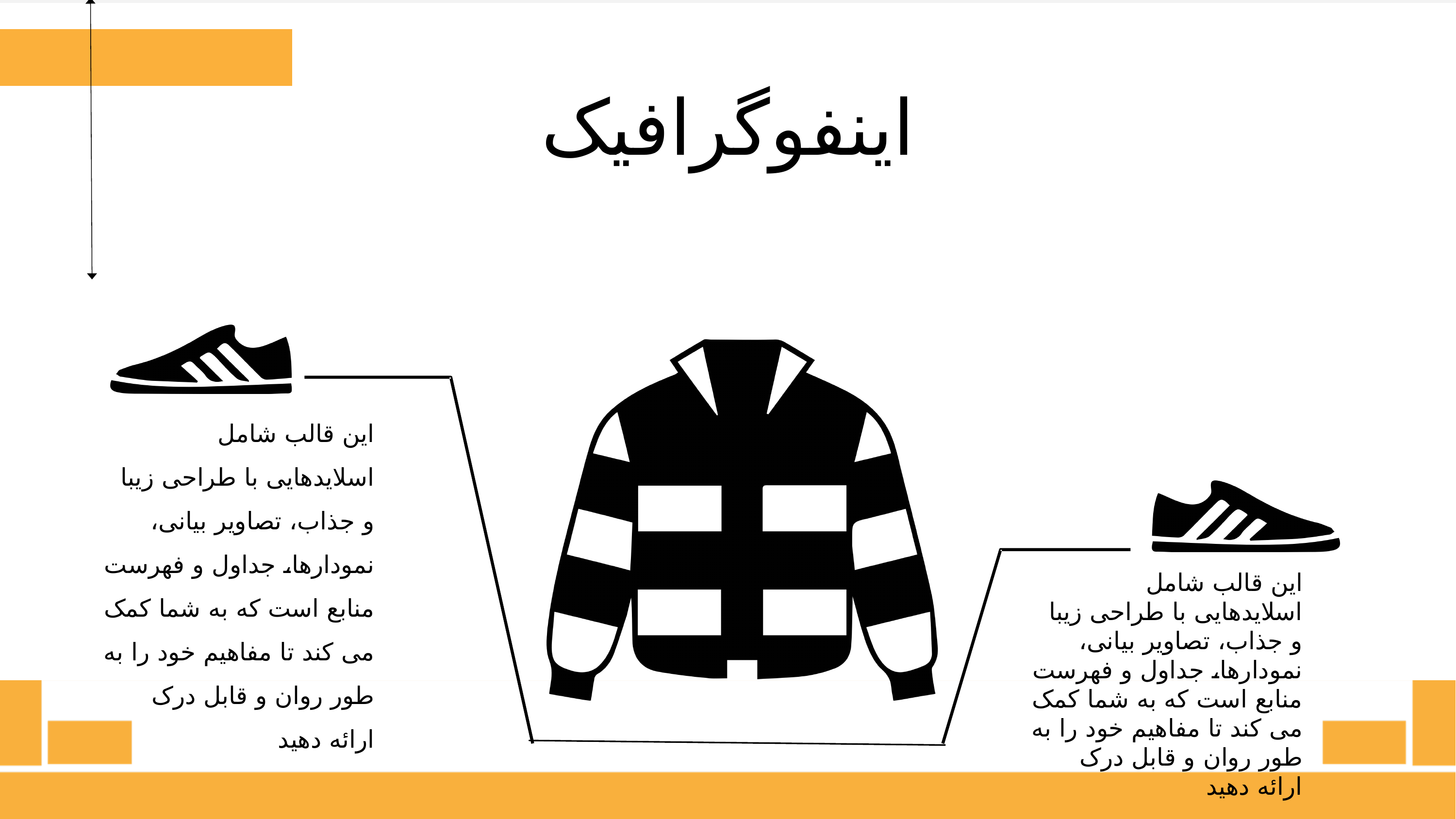

اینفوگرافیک

58%

این قالب شامل اسلایدهایی با طراحی زیبا و جذاب، تصاویر بیانی، نمودارها، جداول و فهرست منابع است که به شما کمک می کند تا مفاهیم خود را به طور روان و قابل درک ارائه دهید
42%

این قالب شامل اسلایدهایی با طراحی زیبا و جذاب، تصاویر بیانی، نمودارها، جداول و فهرست منابع است که به شما کمک می کند تا مفاهیم خود را به طور روان و قابل درک ارائه دهید